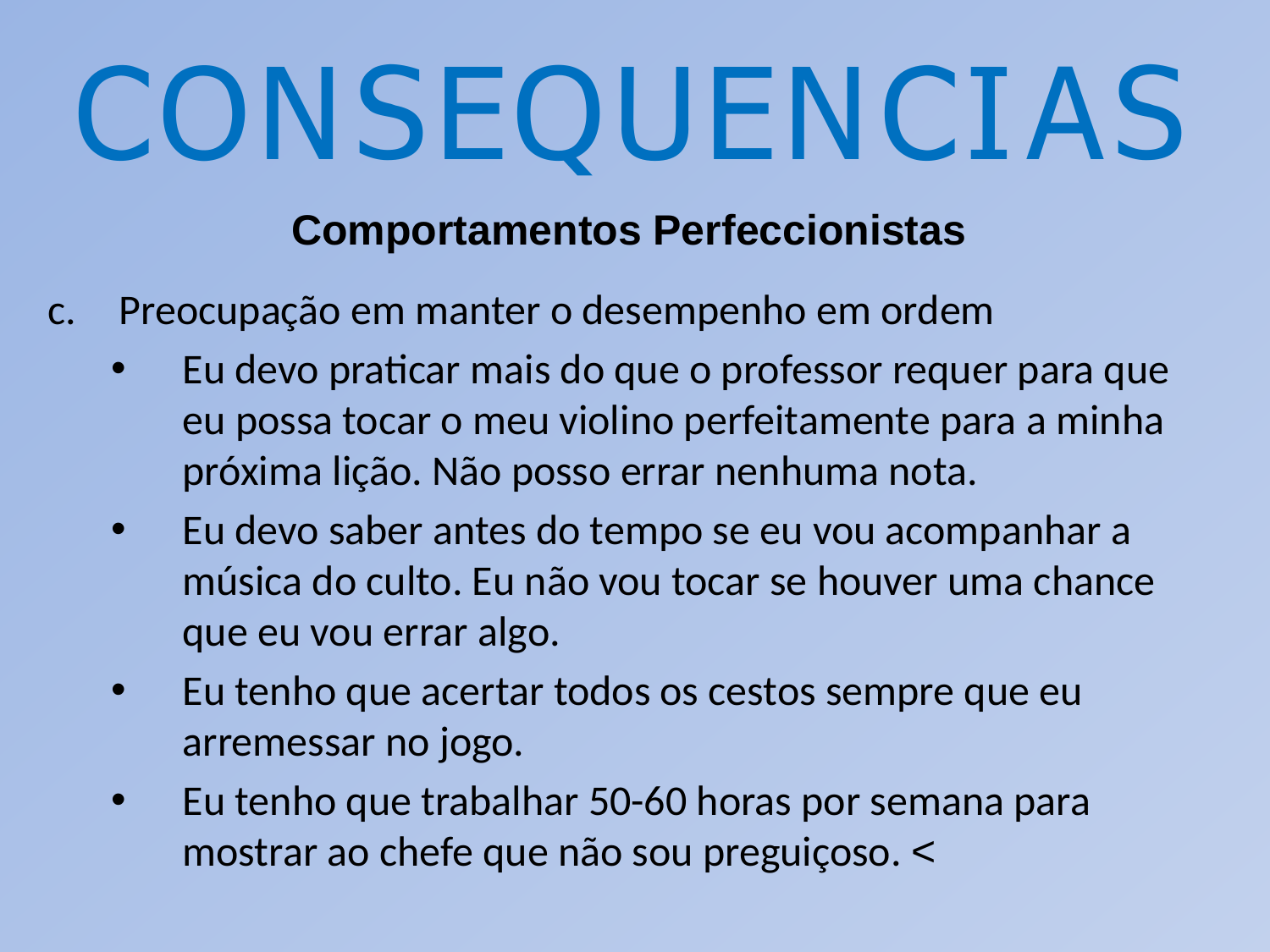

CONSEQUENCIAS

Comportamentos Perfeccionistas

Preocupação em manter o desempenho em ordem
Eu devo praticar mais do que o professor requer para que eu possa tocar o meu violino perfeitamente para a minha próxima lição. Não posso errar nenhuma nota.
Eu devo saber antes do tempo se eu vou acompanhar a música do culto. Eu não vou tocar se houver uma chance que eu vou errar algo.
Eu tenho que acertar todos os cestos sempre que eu arremessar no jogo.
Eu tenho que trabalhar 50-60 horas por semana para mostrar ao chefe que não sou preguiçoso. <